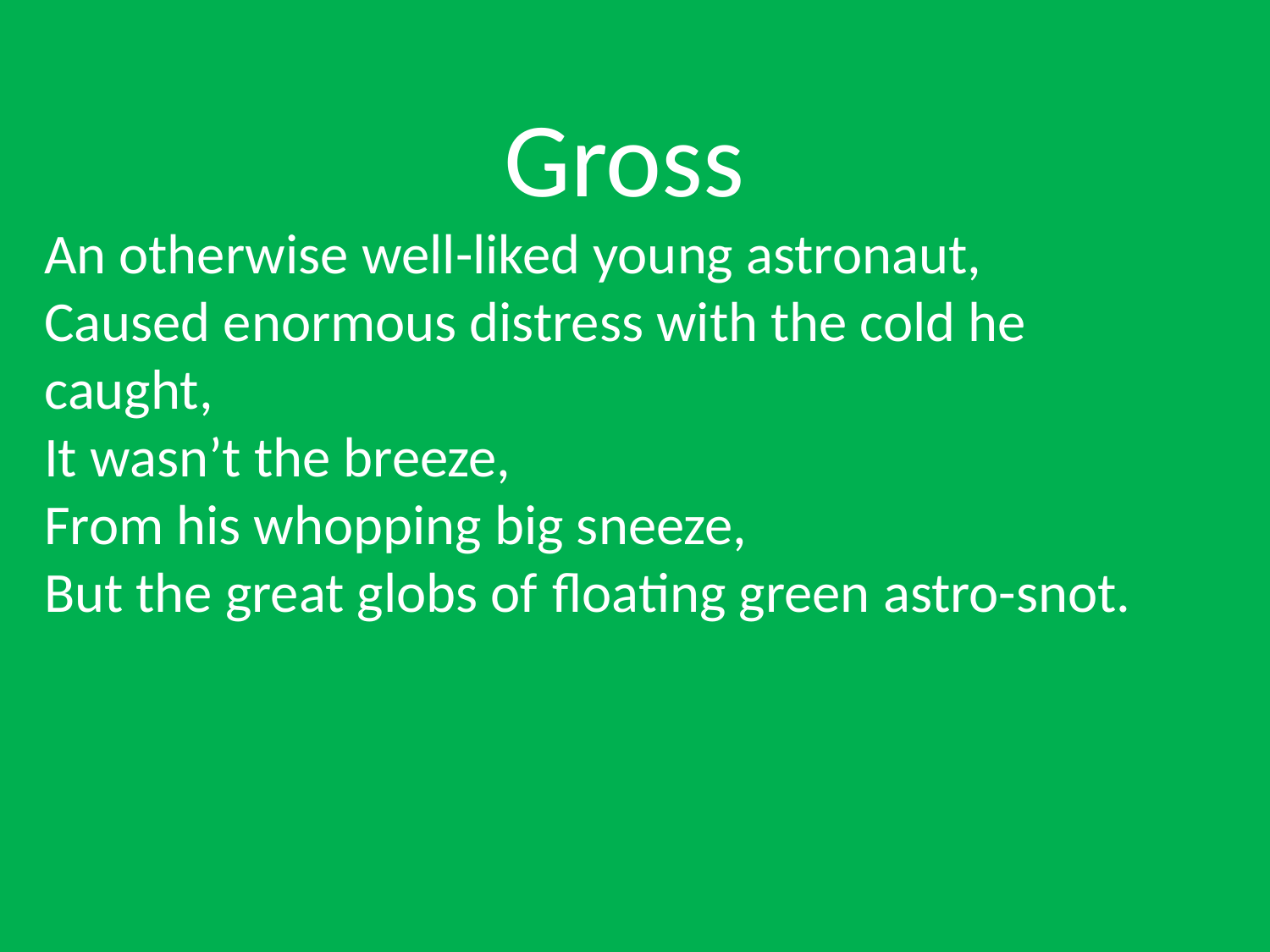

Gross
An otherwise well-liked young astronaut,
Caused enormous distress with the cold he caught,
It wasn’t the breeze,
From his whopping big sneeze,
But the great globs of﻿ floating green astro-snot.